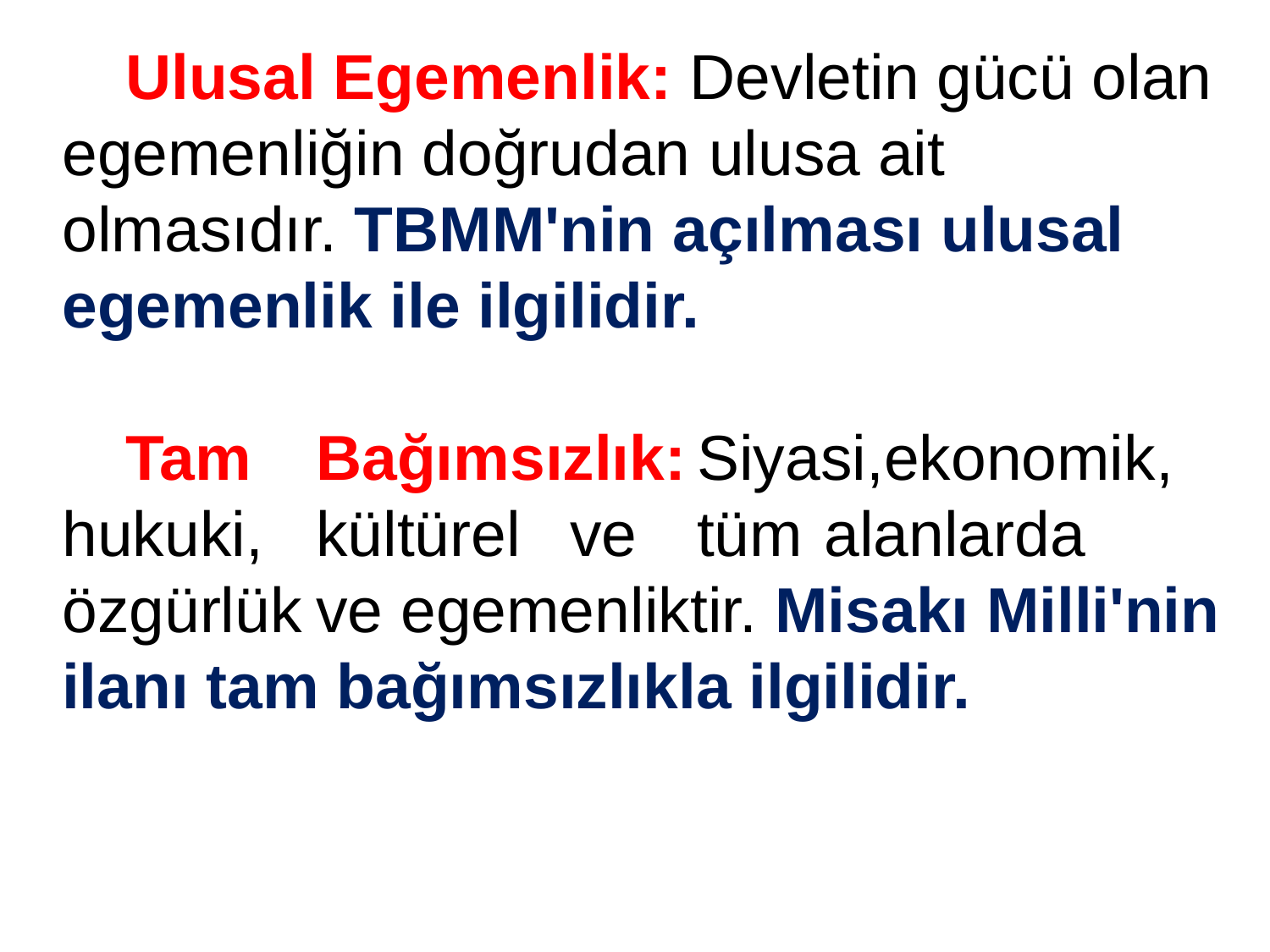

Ulusal Egemenlik: Devletin gücü olan egemenliğin doğrudan ulusa ait olmasıdır. TBMM'nin açılması ulusal egemenlik ile ilgilidir.

Tam	Bağımsızlık:	Siyasi,ekonomik, hukuki,	kültürel	ve	tüm	alanlarda özgürlük	ve egemenliktir. Misakı Milli'nin ilanı tam bağımsızlıkla ilgilidir.